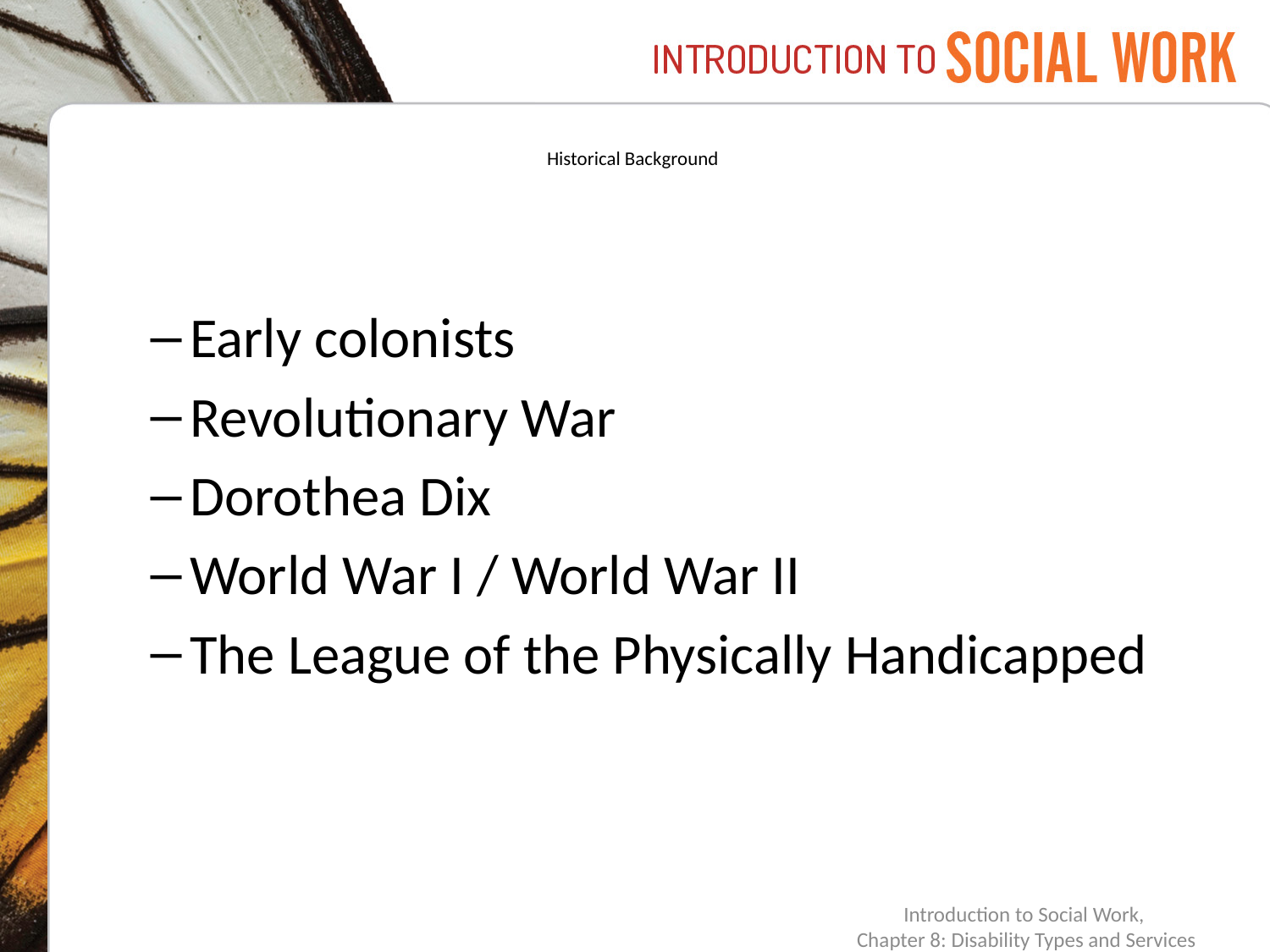

# Historical Background

Early colonists
Revolutionary War
Dorothea Dix
World War I / World War II
The League of the Physically Handicapped
Introduction to Social Work,
Chapter 8: Disability Types and Services